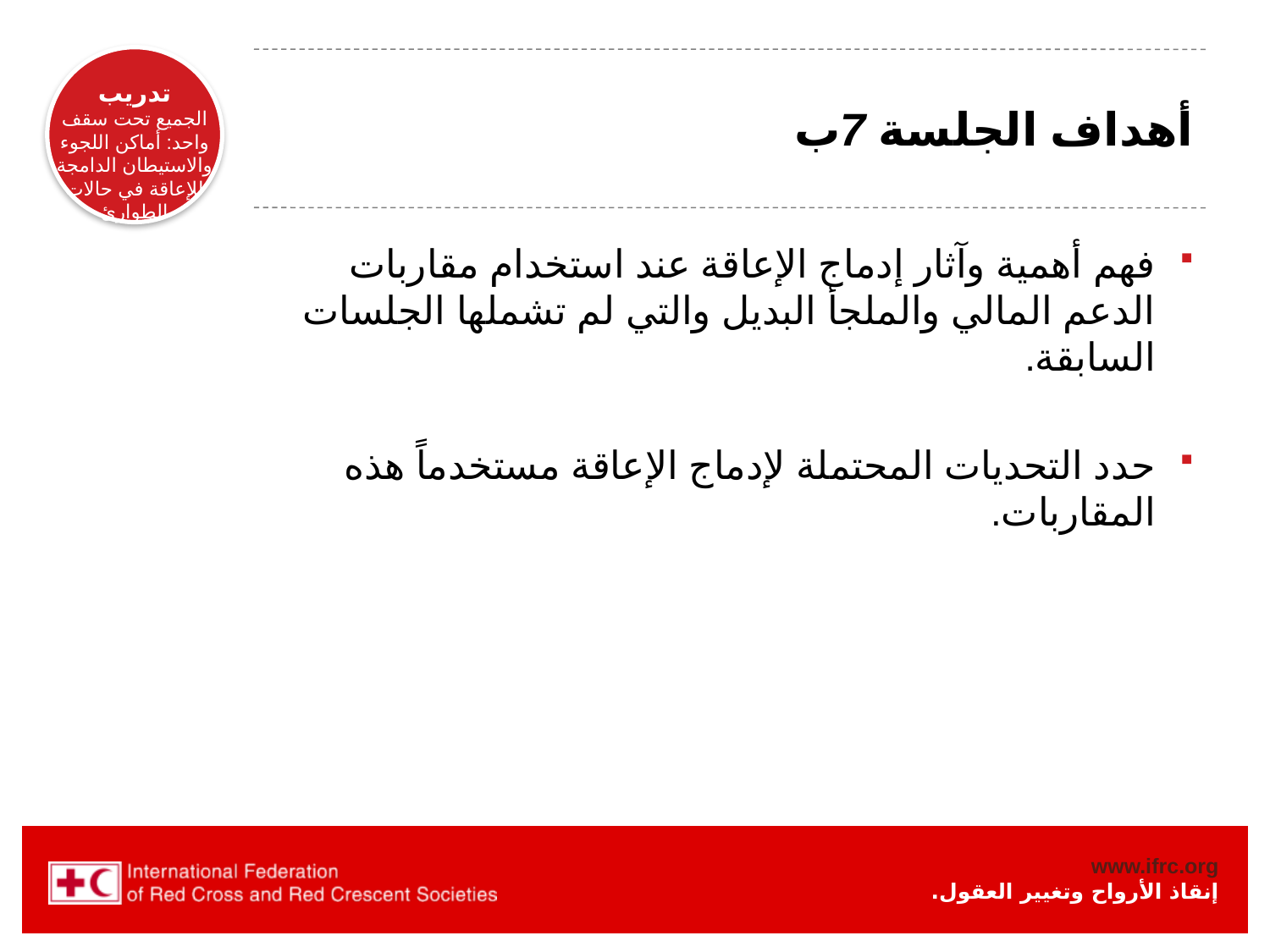

# أهداف الجلسة 7ب
فهم أهمية وآثار إدماج الإعاقة عند استخدام مقاربات الدعم المالي والملجأ البديل والتي لم تشملها الجلسات السابقة.

حدد التحديات المحتملة لإدماج الإعاقة مستخدماً هذه المقاربات.